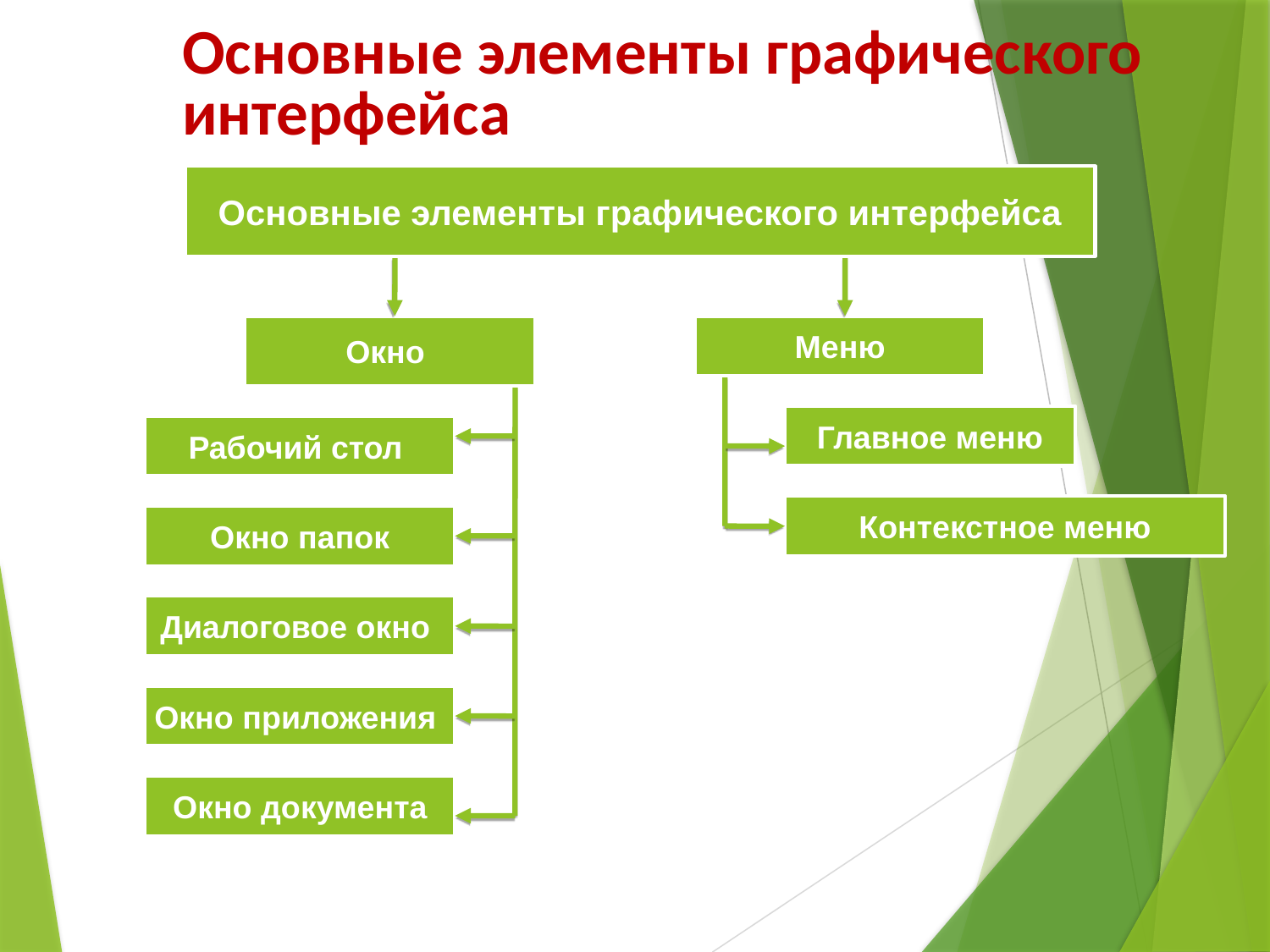

Основные элементы графического интерфейса
Основные элементы графического интерфейса

Окно
Меню

Главное меню
Рабочий стол

Контекстное меню
Окно папок

Диалоговое окно

Окно приложения

Окно документа